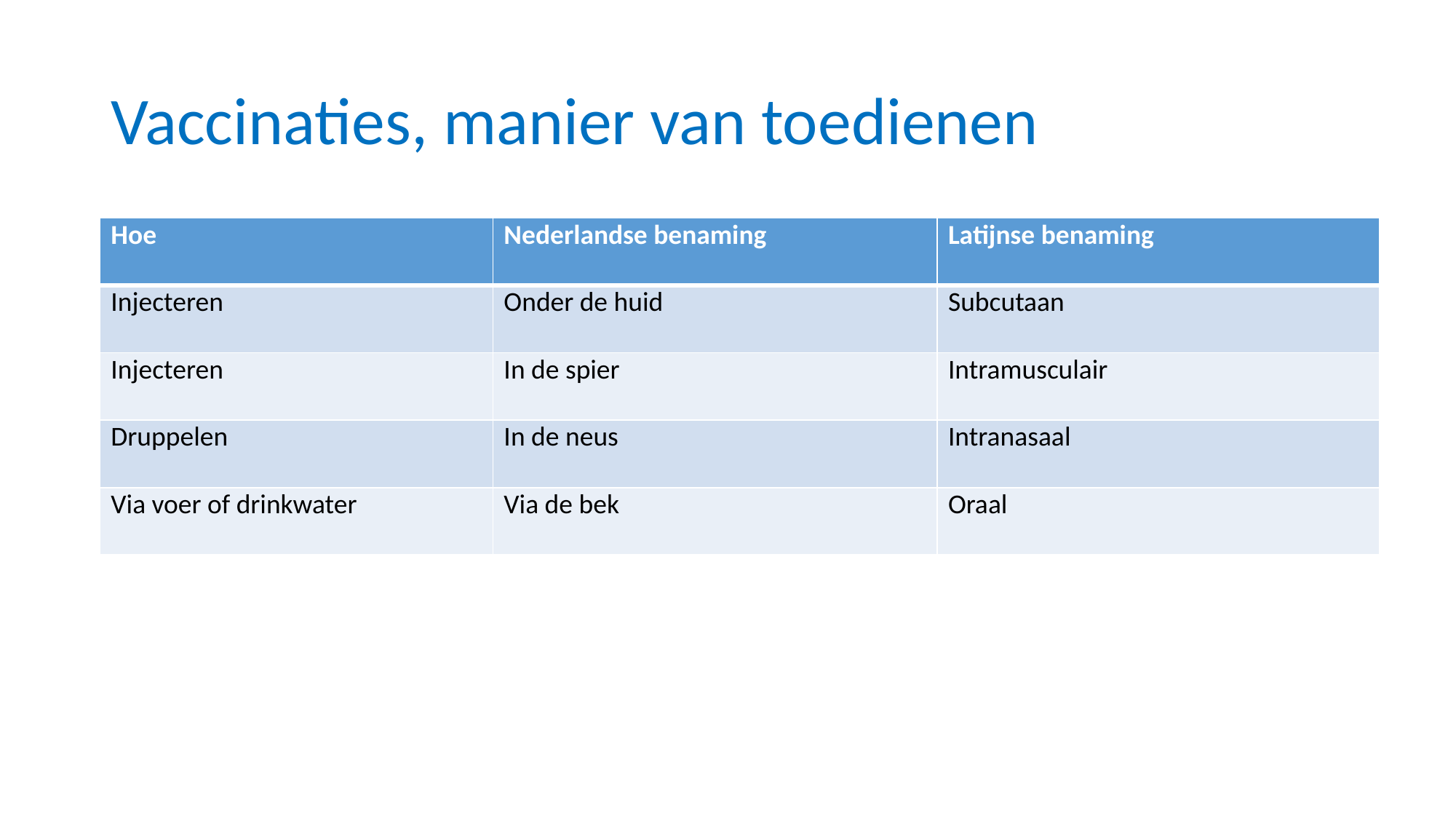

# Vaccinaties, manier van toedienen
| Hoe | Nederlandse benaming | Latijnse benaming |
| --- | --- | --- |
| Injecteren | Onder de huid | Subcutaan |
| Injecteren | In de spier | Intramusculair |
| Druppelen | In de neus | Intranasaal |
| Via voer of drinkwater | Via de bek | Oraal |